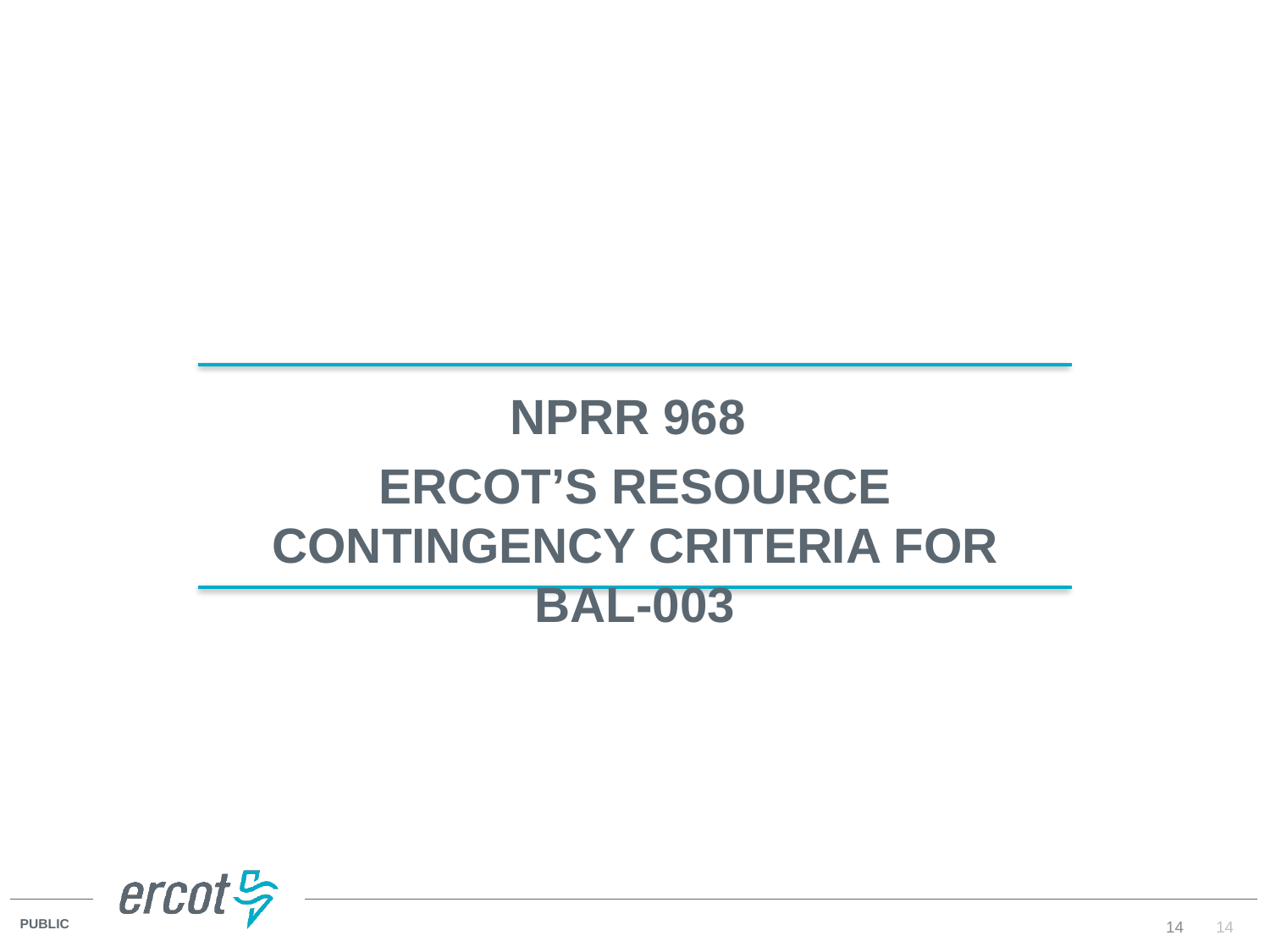

NPRR 968
ERCOT’s Resource Contingency Criteria for BAL-003
14